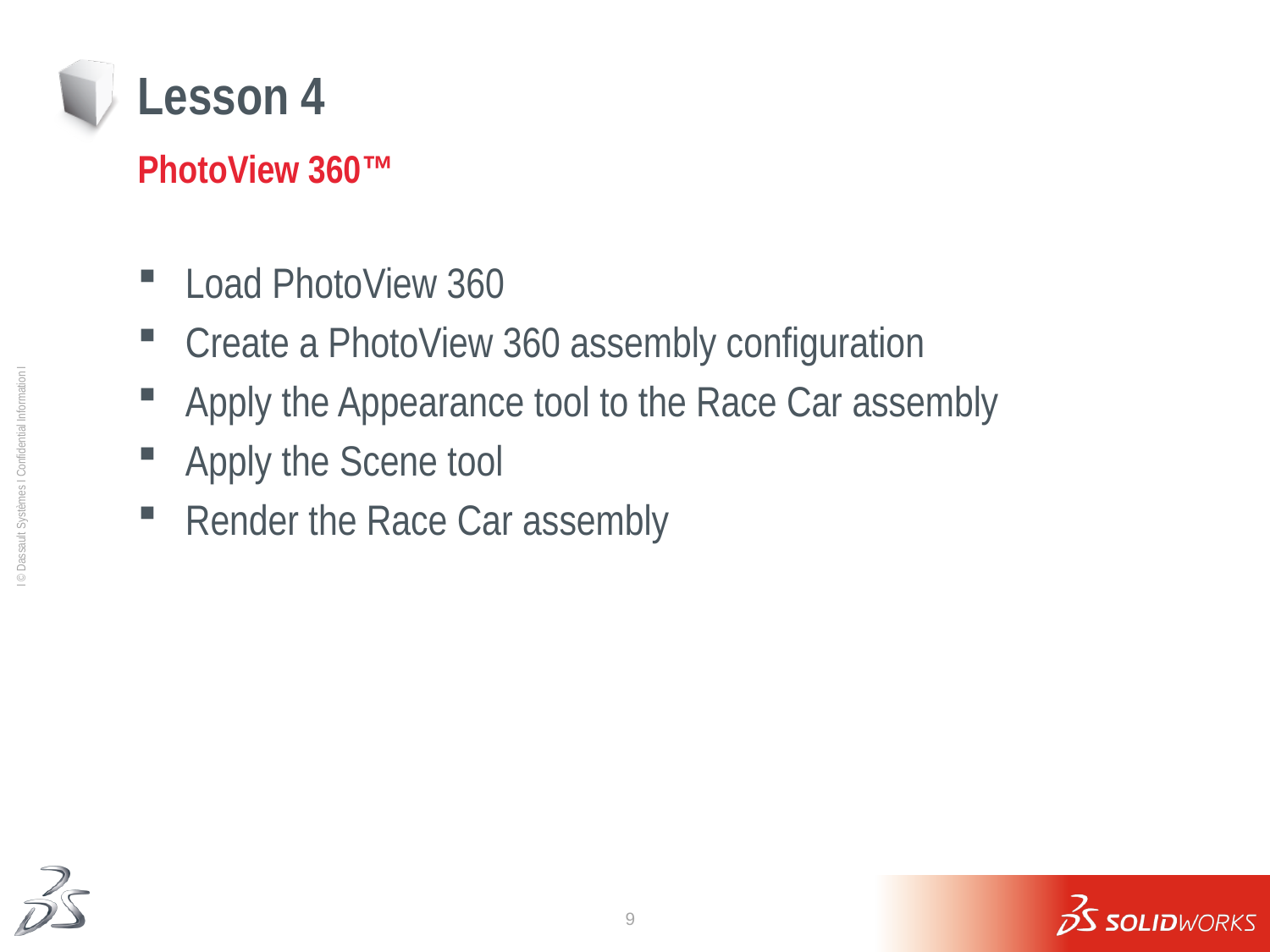

# Lesson 4
PhotoView 360™
Load PhotoView 360
Create a PhotoView 360 assembly configuration
Apply the Appearance tool to the Race Car assembly
Apply the Scene tool
Render the Race Car assembly